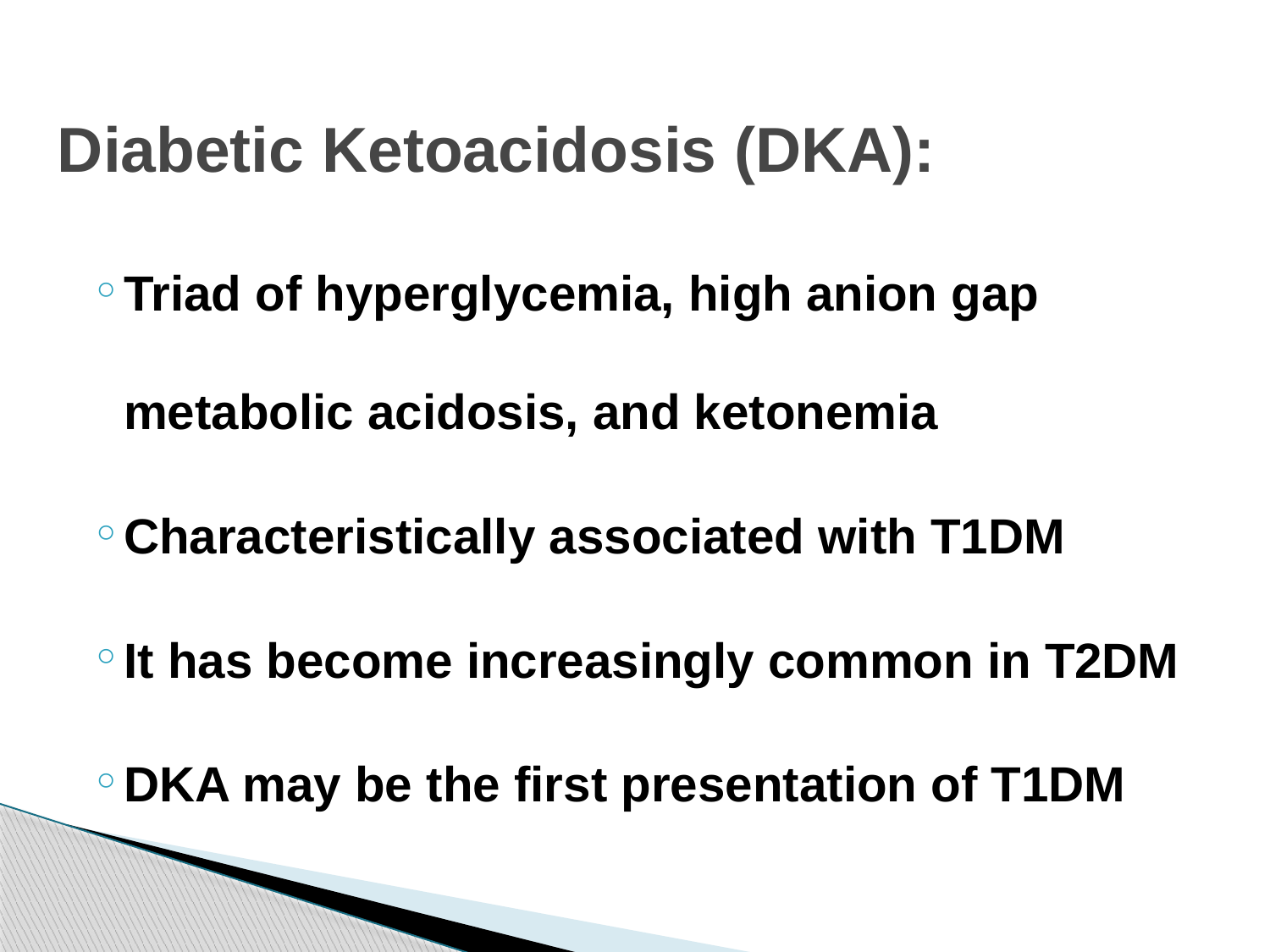

# Diabetic Ketoacidosis (DKA):
Triad of hyperglycemia, high anion gap metabolic acidosis, and ketonemia
Characteristically associated with T1DM
It has become increasingly common in T2DM
DKA may be the first presentation of T1DM